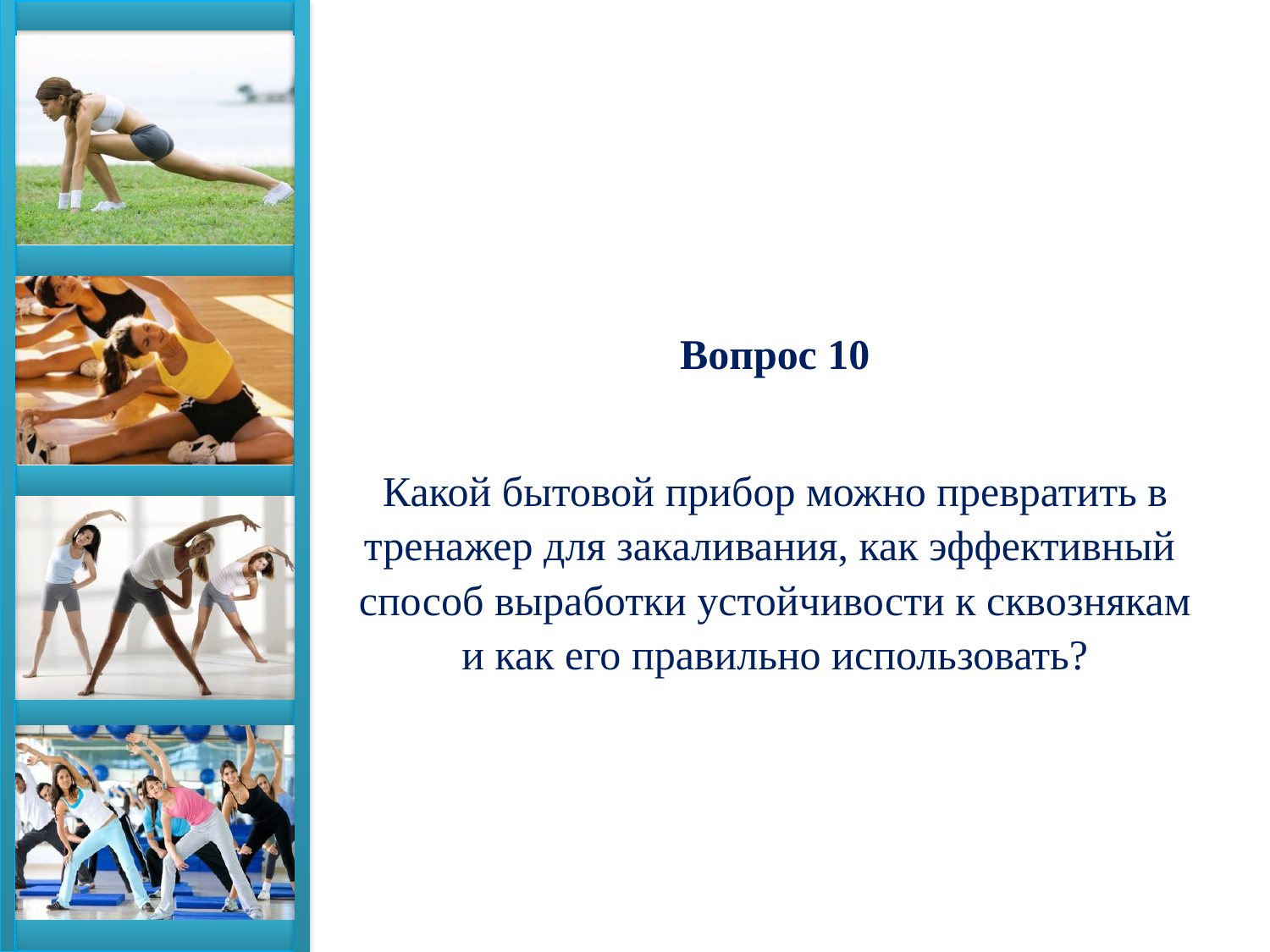

Вопрос 10

Какой бытовой прибор можно превратить в тренажер для закаливания, как эффективный  способ выработки устойчивости к сквознякам и как его правильно использовать?